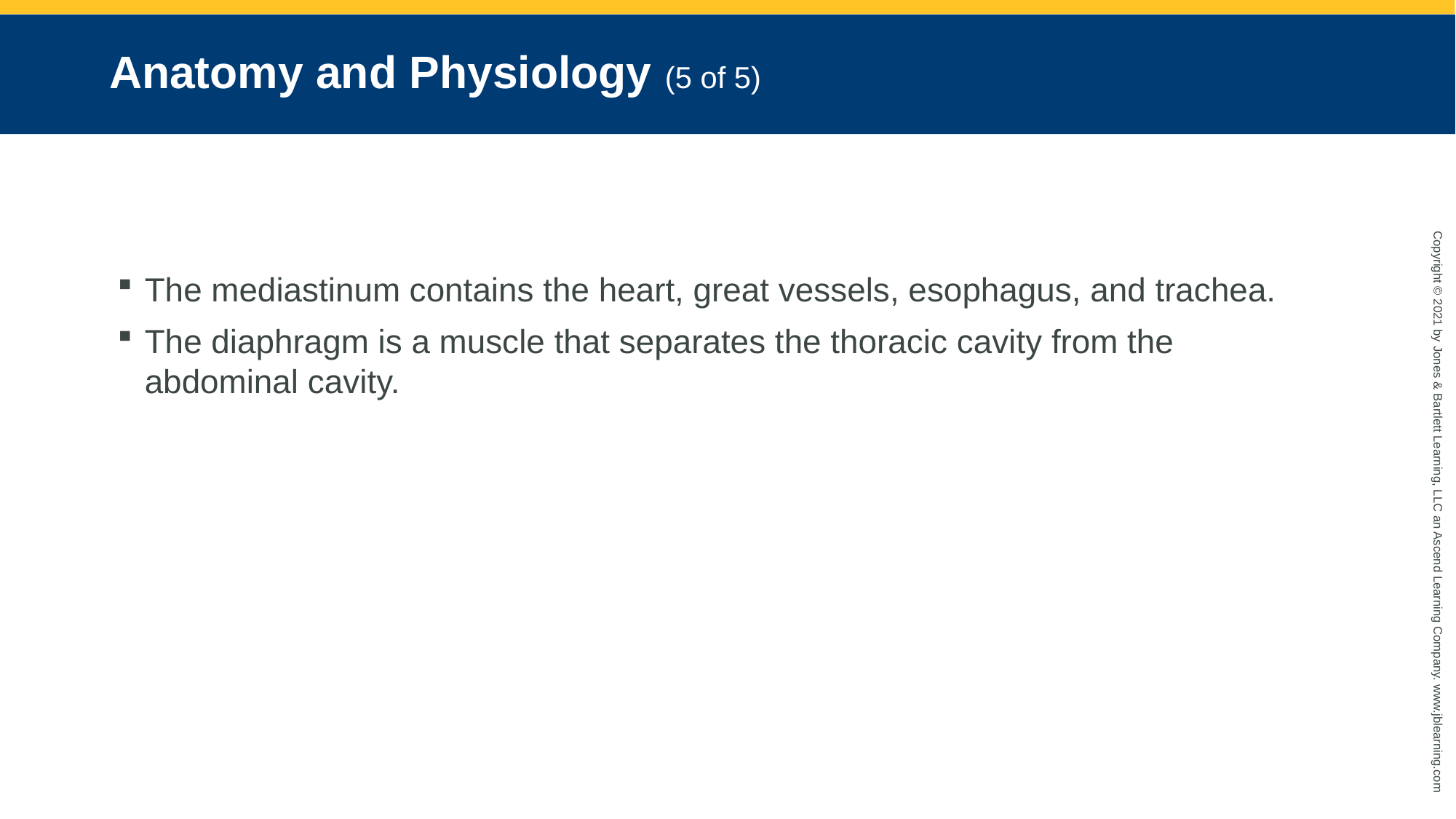

# Anatomy and Physiology (5 of 5)
The mediastinum contains the heart, great vessels, esophagus, and trachea.
The diaphragm is a muscle that separates the thoracic cavity from the abdominal cavity.